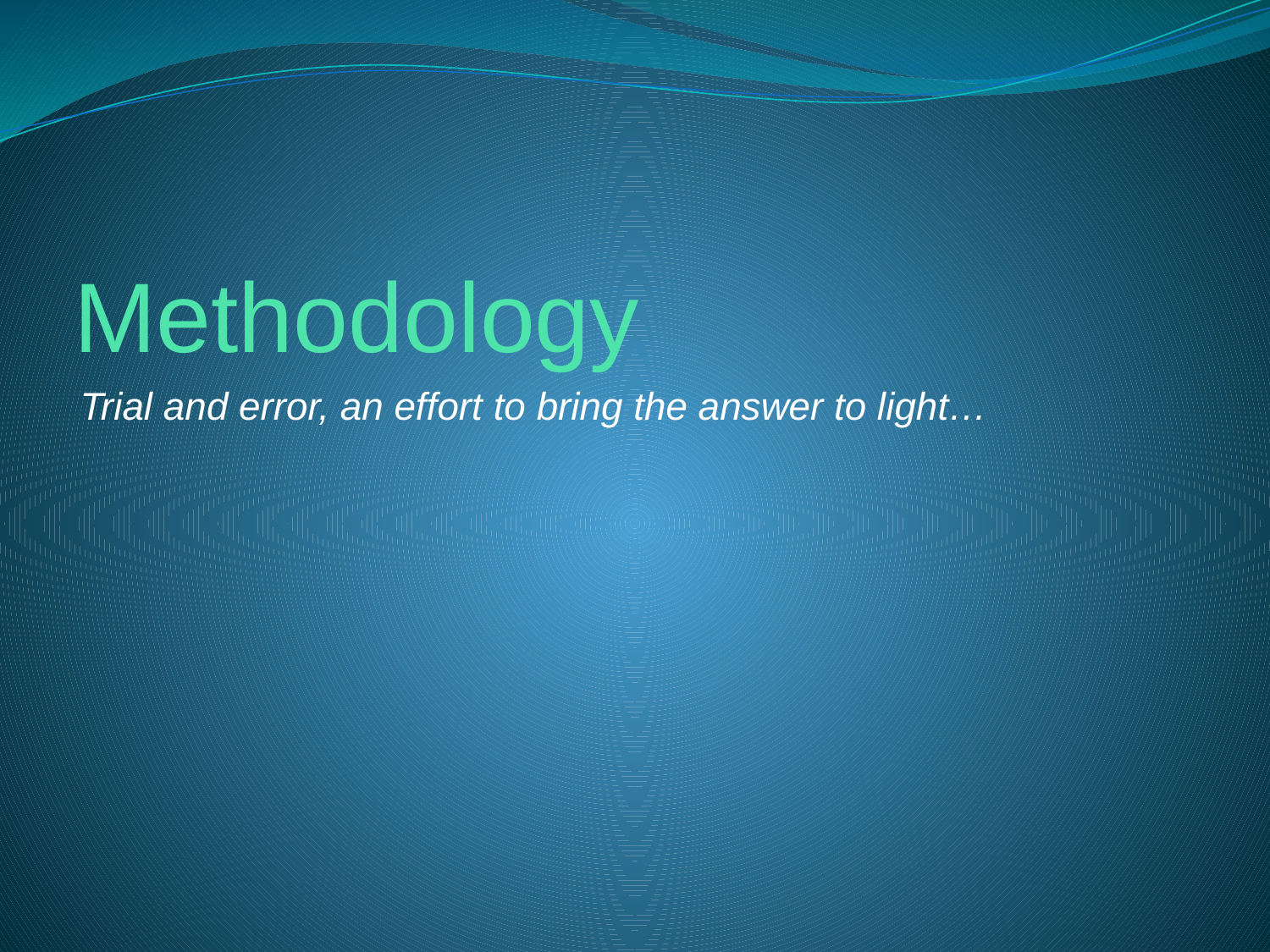

# Methodology
Trial and error, an effort to bring the answer to light…